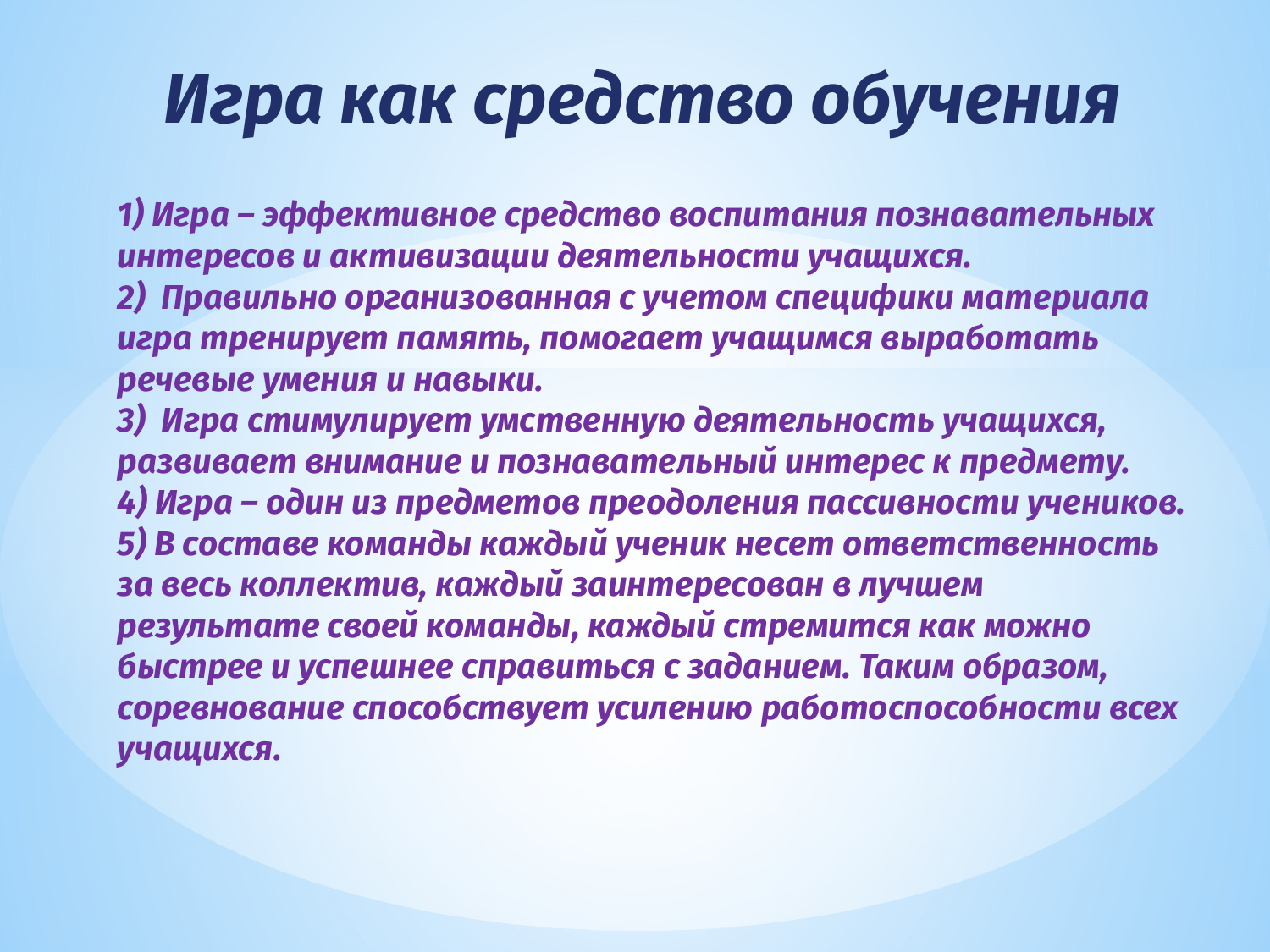

# Игра как средство обучения
1) Игра – эффективное средство воспитания познавательных интересов и активизации деятельности учащихся.
2)  Правильно организованная с учетом специфики материала игра тренирует память, помогает учащимся выработать речевые умения и навыки.
3)  Игра стимулирует умственную деятельность учащихся, развивает внимание и познавательный интерес к предмету.
4) Игра – один из предметов преодоления пассивности учеников.
5) В составе команды каждый ученик несет ответственность за весь коллектив, каждый заинтересован в лучшем результате своей команды, каждый стремится как можно быстрее и успешнее справиться с заданием. Таким образом, соревнование способствует усилению работоспособности всех учащихся.